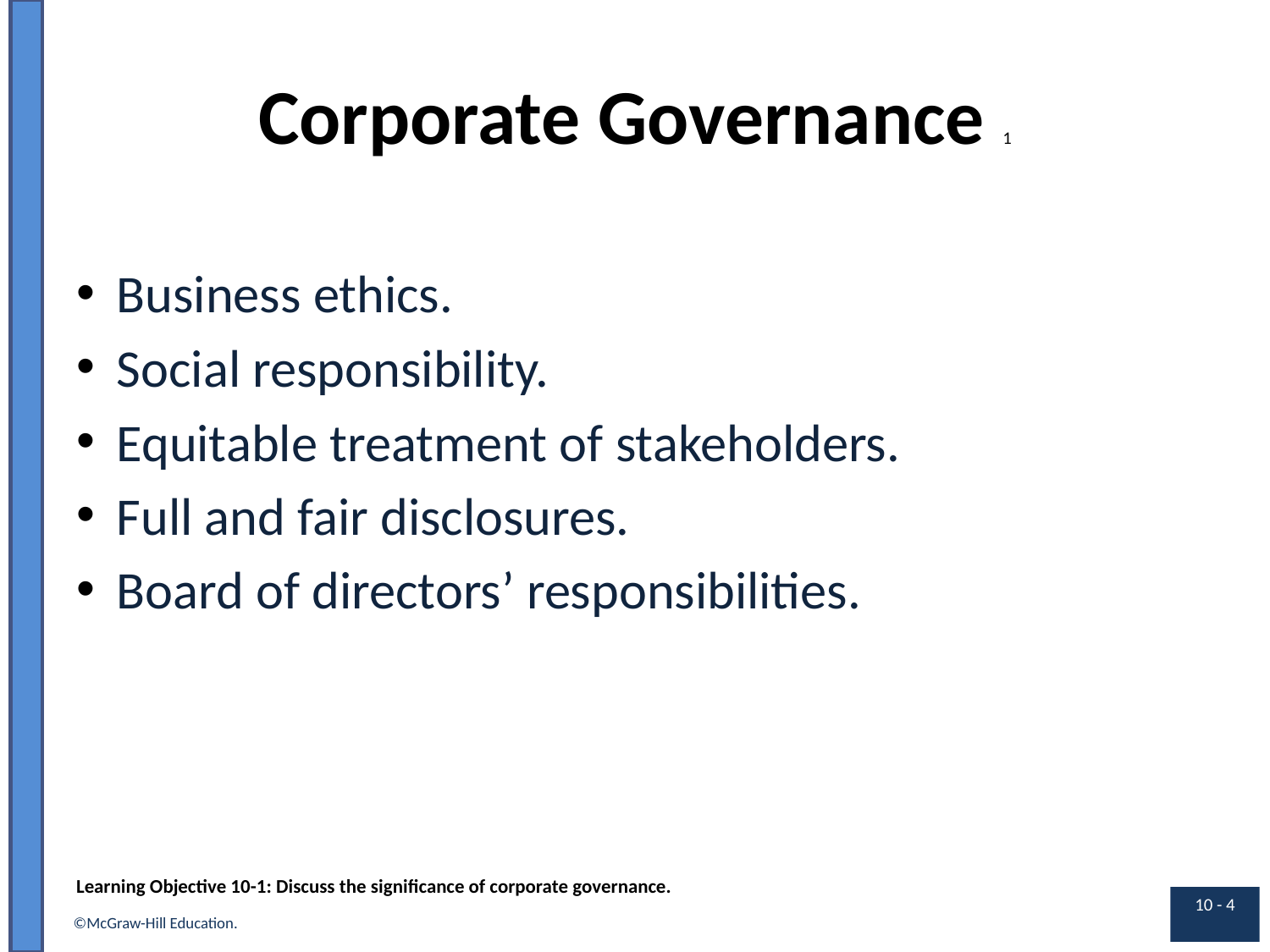

# Corporate Governance 1
Business ethics.
Social responsibility.
Equitable treatment of stakeholders.
Full and fair disclosures.
Board of directors’ responsibilities.
Learning Objective 10-1: Discuss the significance of corporate governance.